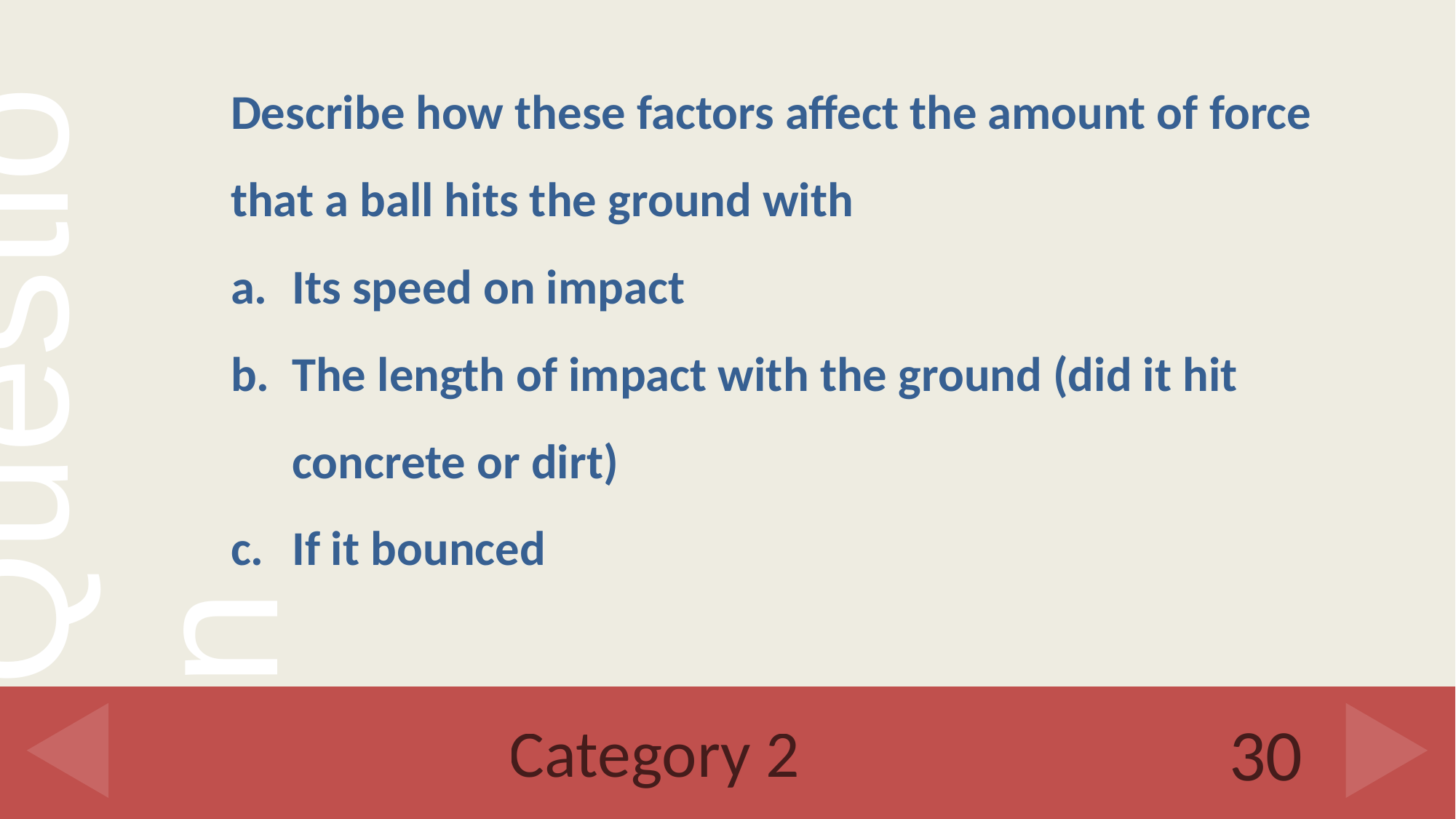

Describe how these factors affect the amount of force that a ball hits the ground with
Its speed on impact
The length of impact with the ground (did it hit concrete or dirt)
If it bounced

# Category 2
30